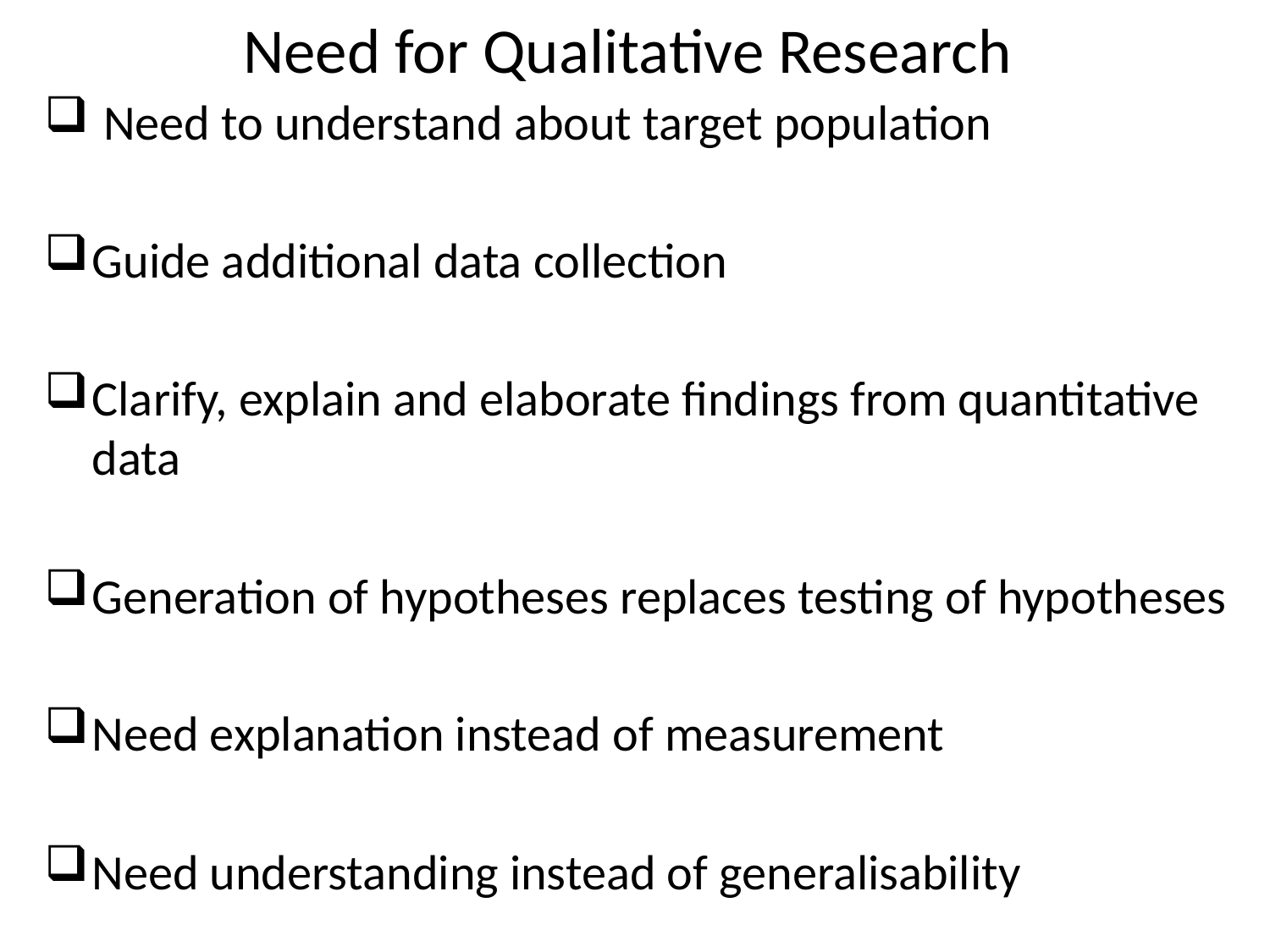

# Need for Qualitative Research
 Need to understand about target population

Guide additional data collection

Clarify, explain and elaborate findings from quantitative data

Generation of hypotheses replaces testing of hypotheses

Need explanation instead of measurement

Need understanding instead of generalisability